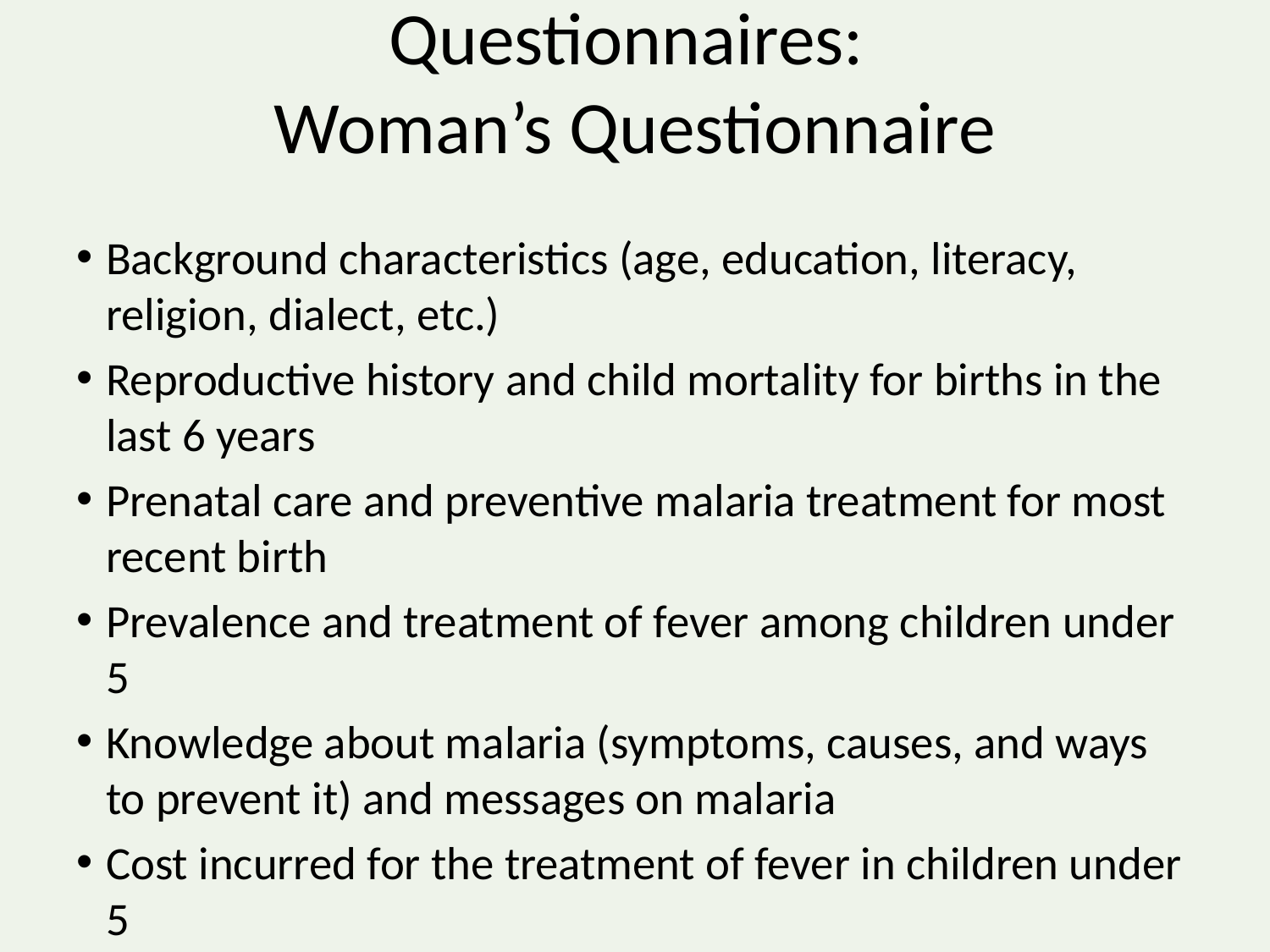

# Questionnaires: Woman’s Questionnaire
Background characteristics (age, education, literacy, religion, dialect, etc.)
Reproductive history and child mortality for births in the last 6 years
Prenatal care and preventive malaria treatment for most recent birth
Prevalence and treatment of fever among children under 5
Knowledge about malaria (symptoms, causes, and ways to prevent it) and messages on malaria
Cost incurred for the treatment of fever in children under 5